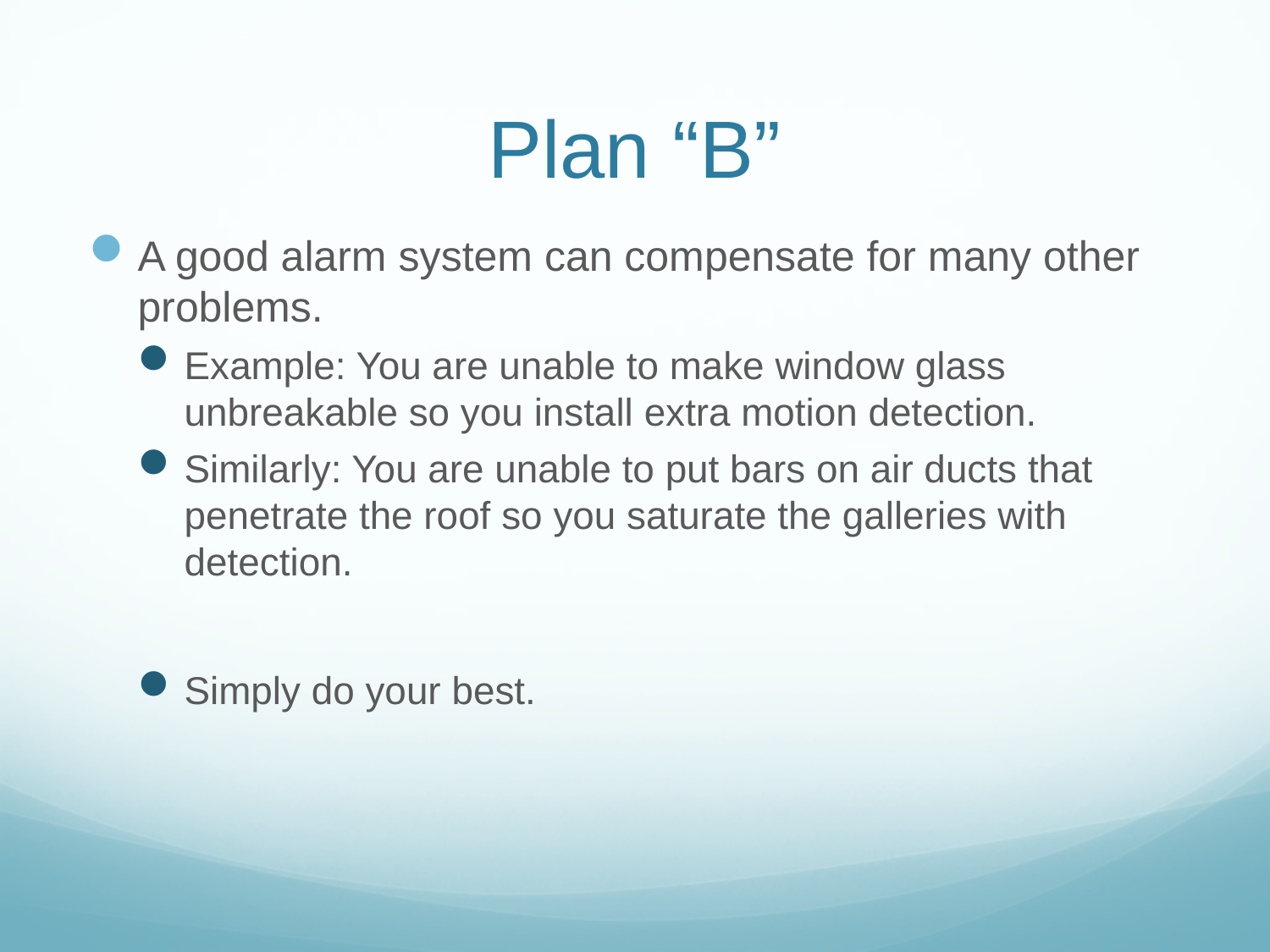

# Plan “B”
A good alarm system can compensate for many other problems.
Example: You are unable to make window glass unbreakable so you install extra motion detection.
Similarly: You are unable to put bars on air ducts that penetrate the roof so you saturate the galleries with detection.

Simply do your best.